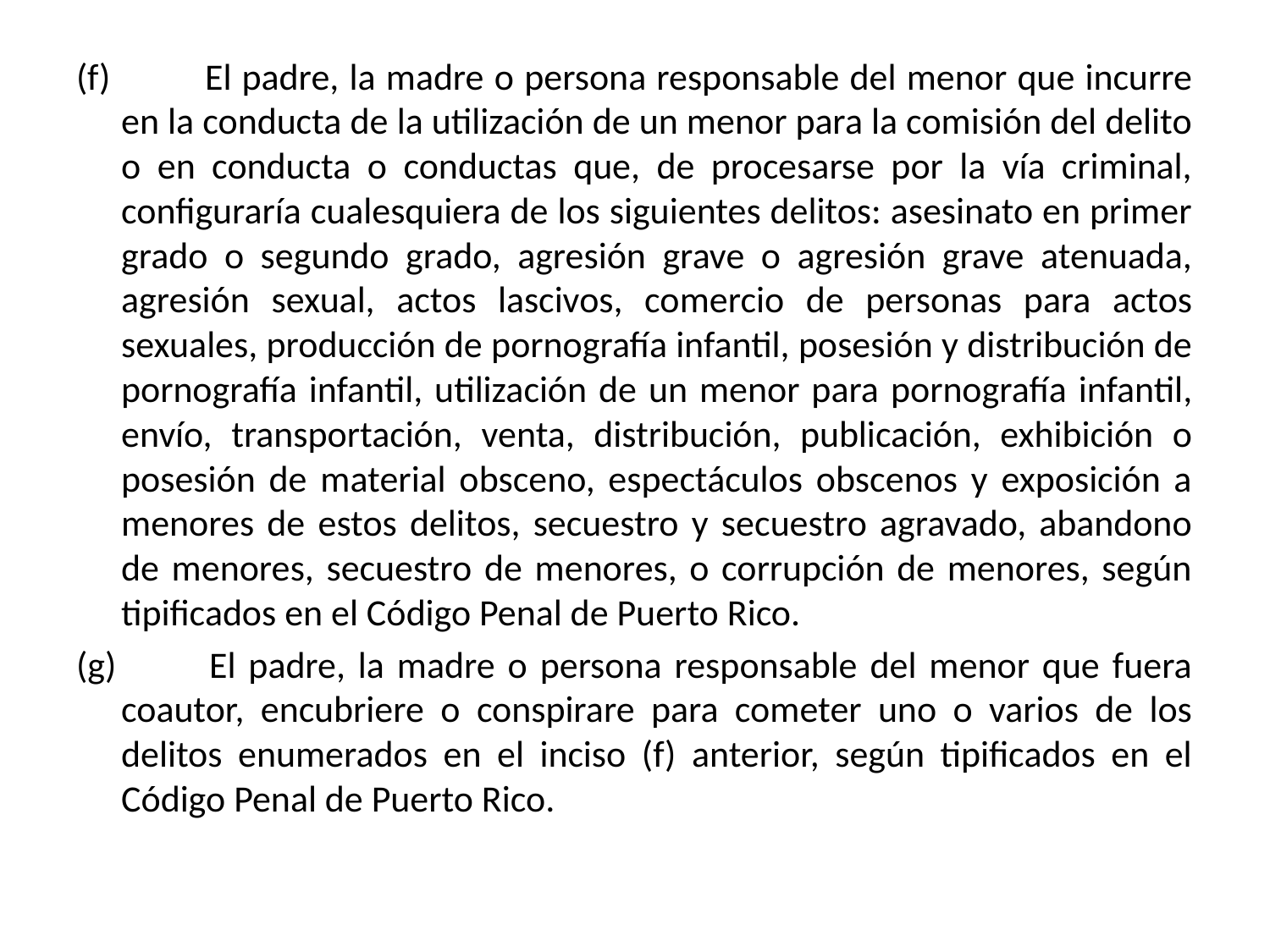

(f)   	El padre, la madre o persona responsable del menor que incurre en la conducta de la utilización de un menor para la comisión del delito o en conducta o conductas que, de procesarse por la vía criminal, configuraría cualesquiera de los siguientes delitos: asesinato en primer grado o segundo grado, agresión grave o agresión grave atenuada, agresión sexual, actos lascivos, comercio de personas para actos sexuales, producción de pornografía infantil, posesión y distribución de pornografía infantil, utilización de un menor para pornografía infantil, envío, transportación, venta, distribución, publicación, exhibición o posesión de material obsceno, espectáculos obscenos y exposición a menores de estos delitos, secuestro y secuestro agravado, abandono de menores, secuestro de menores, o corrupción de menores, según tipificados en el Código Penal de Puerto Rico.
(g) 	El padre, la madre o persona responsable del menor que fuera coautor, encubriere o conspirare para cometer uno o varios de los delitos enumerados en el inciso (f) anterior, según tipificados en el Código Penal de Puerto Rico.